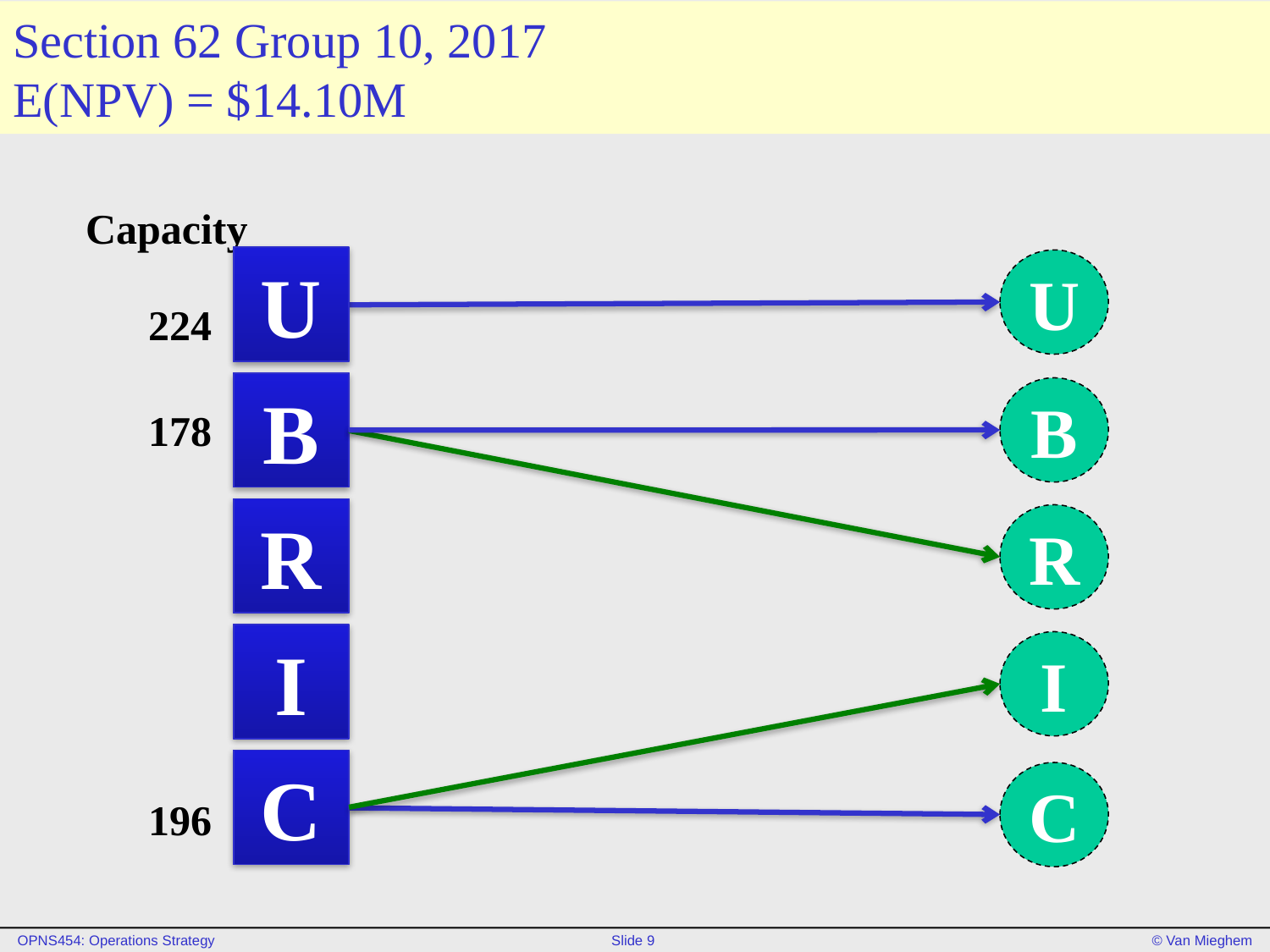

# Section 62 Group 10, 2017 E(NPV) = $14.10M
Capacity
U
U
B
B
R
R
I
I
C
C
224

196
178